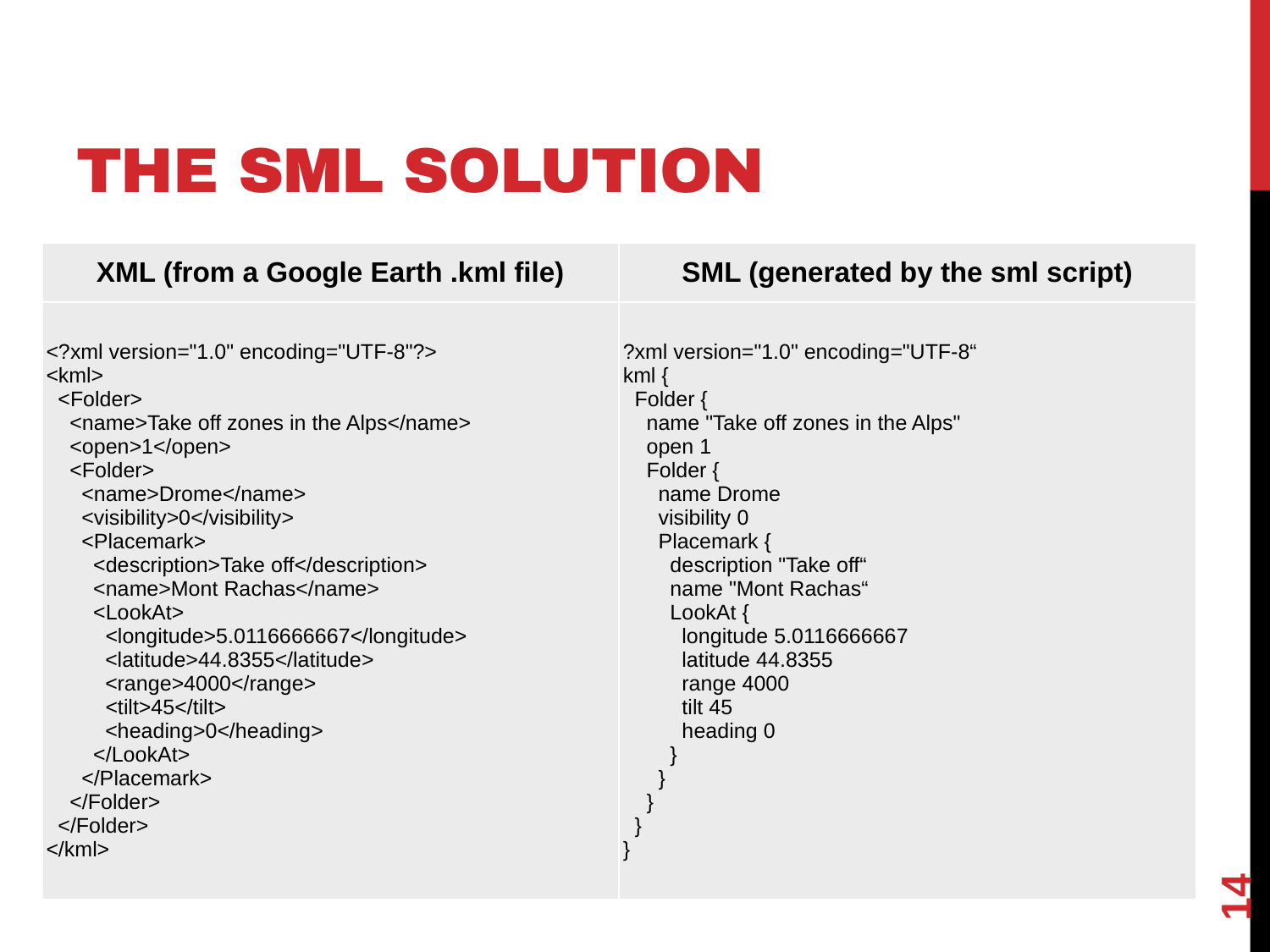

# The SML solution
| XML (from a Google Earth .kml file) | SML (generated by the sml script) |
| --- | --- |
| <?xml version="1.0" encoding="UTF-8"?> <kml> <Folder>   <name>Take off zones in the Alps</name>   <open>1</open>   <Folder>     <name>Drome</name>     <visibility>0</visibility>      <Placemark>        <description>Take off</description>       <name>Mont Rachas</name>       <LookAt> <longitude>5.0116666667</longitude>          <latitude>44.8355</latitude>          <range>4000</range>         <tilt>45</tilt>         <heading>0</heading>        </LookAt>      </Placemark>   </Folder> </Folder> </kml> | ?xml version="1.0" encoding="UTF-8“ kml { Folder {   name "Take off zones in the Alps"   open 1   Folder {     name Drome     visibility 0      Placemark {        description "Take off“       name "Mont Rachas“       LookAt {          longitude 5.0116666667          latitude 44.8355          range 4000         tilt 45         heading 0        }      }   } } } |
14